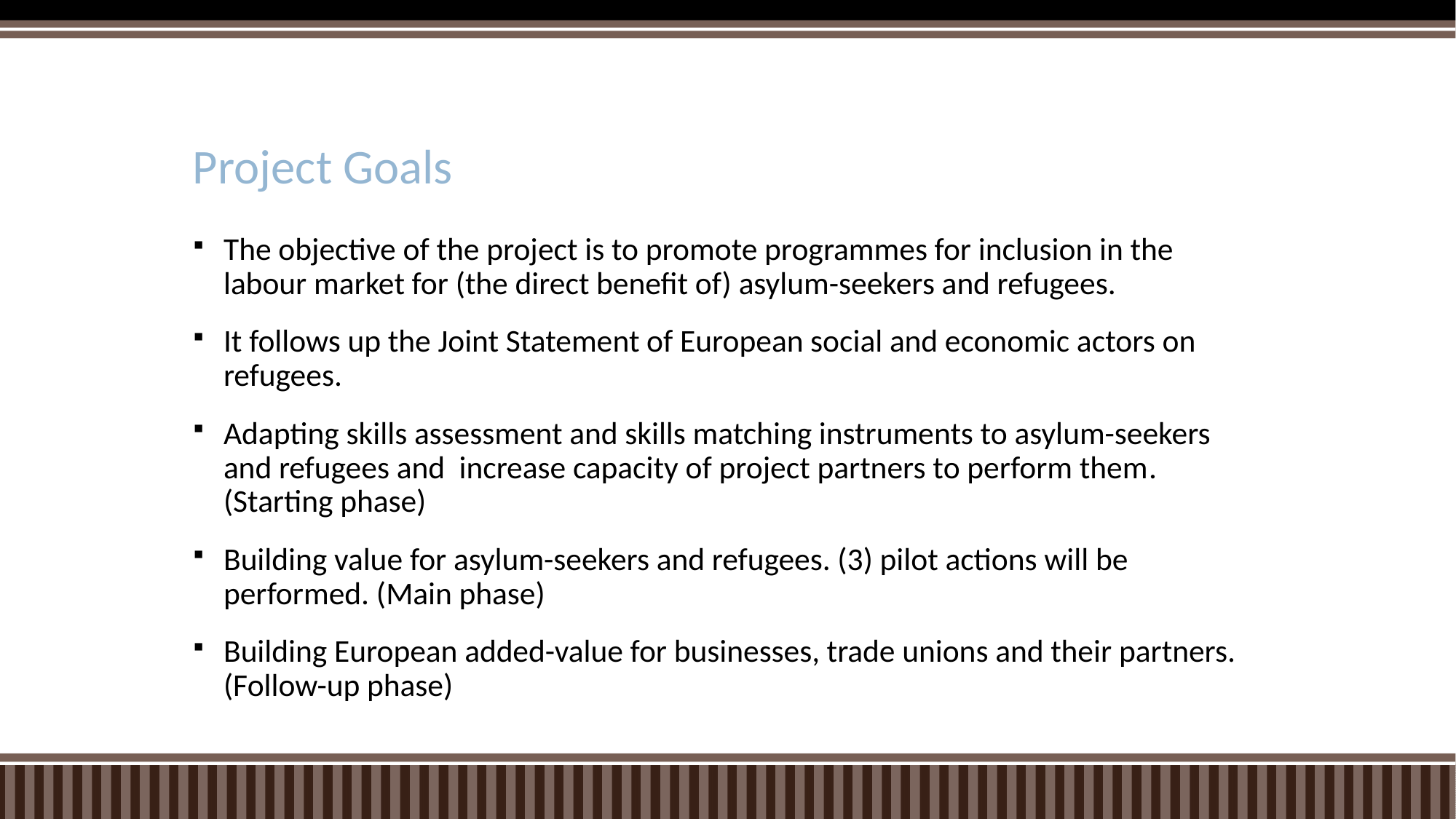

# Project Goals
The objective of the project is to promote programmes for inclusion in the labour market for (the direct benefit of) asylum-seekers and refugees.
It follows up the Joint Statement of European social and economic actors on refugees.
Adapting skills assessment and skills matching instruments to asylum-seekers and refugees and  increase capacity of project partners to perform them. (Starting phase)
Building value for asylum-seekers and refugees. (3) pilot actions will be performed. (Main phase)
Building European added-value for businesses, trade unions and their partners. (Follow-up phase)